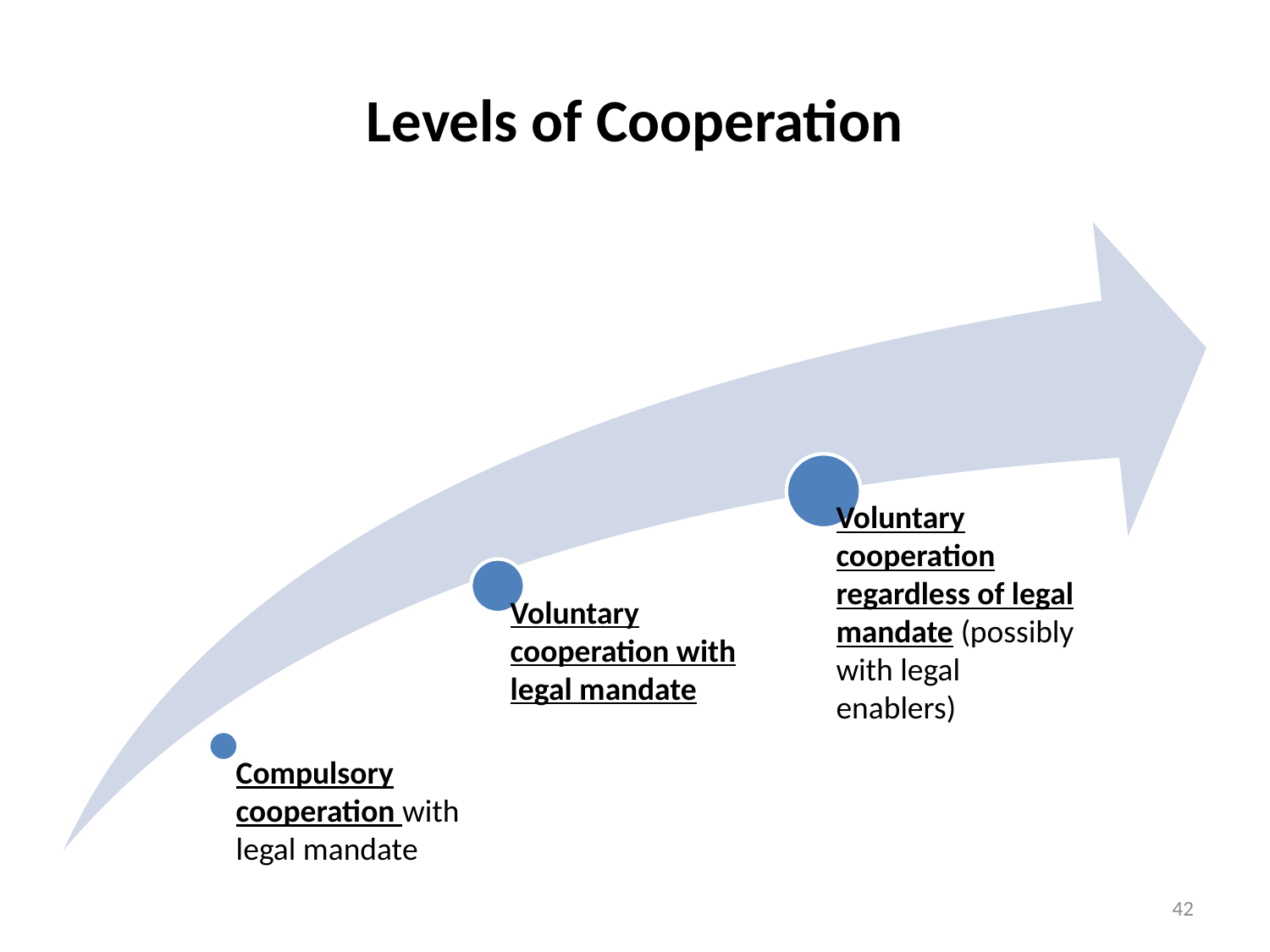

# Levels of Cooperation
Compulsory cooperation with legal mandate
Voluntary cooperation with legal mandate
Voluntary cooperation regardless of legal mandate (possibly with legal enablers)
42